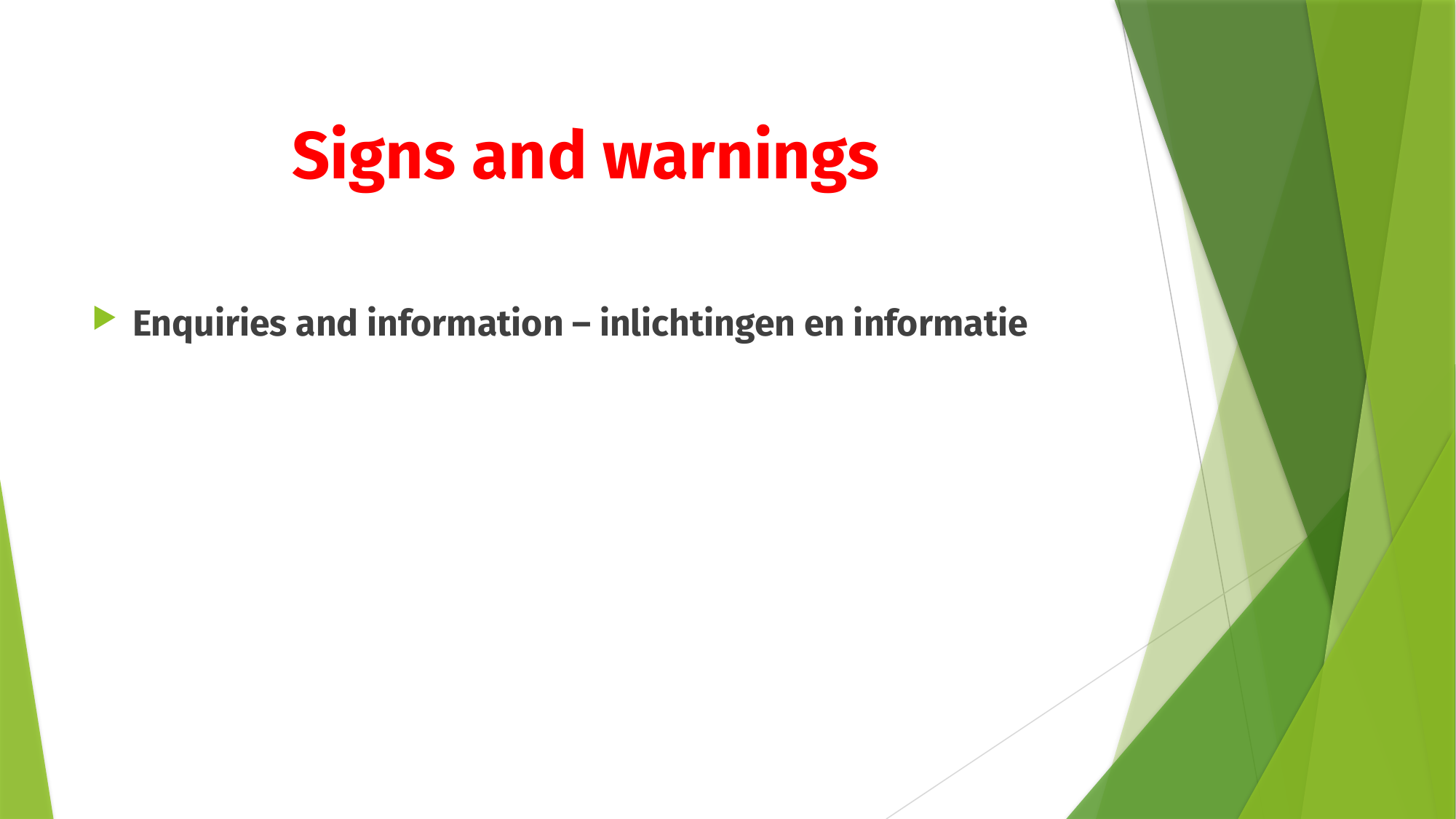

# Signs and warnings
Enquiries and information – inlichtingen en informatie